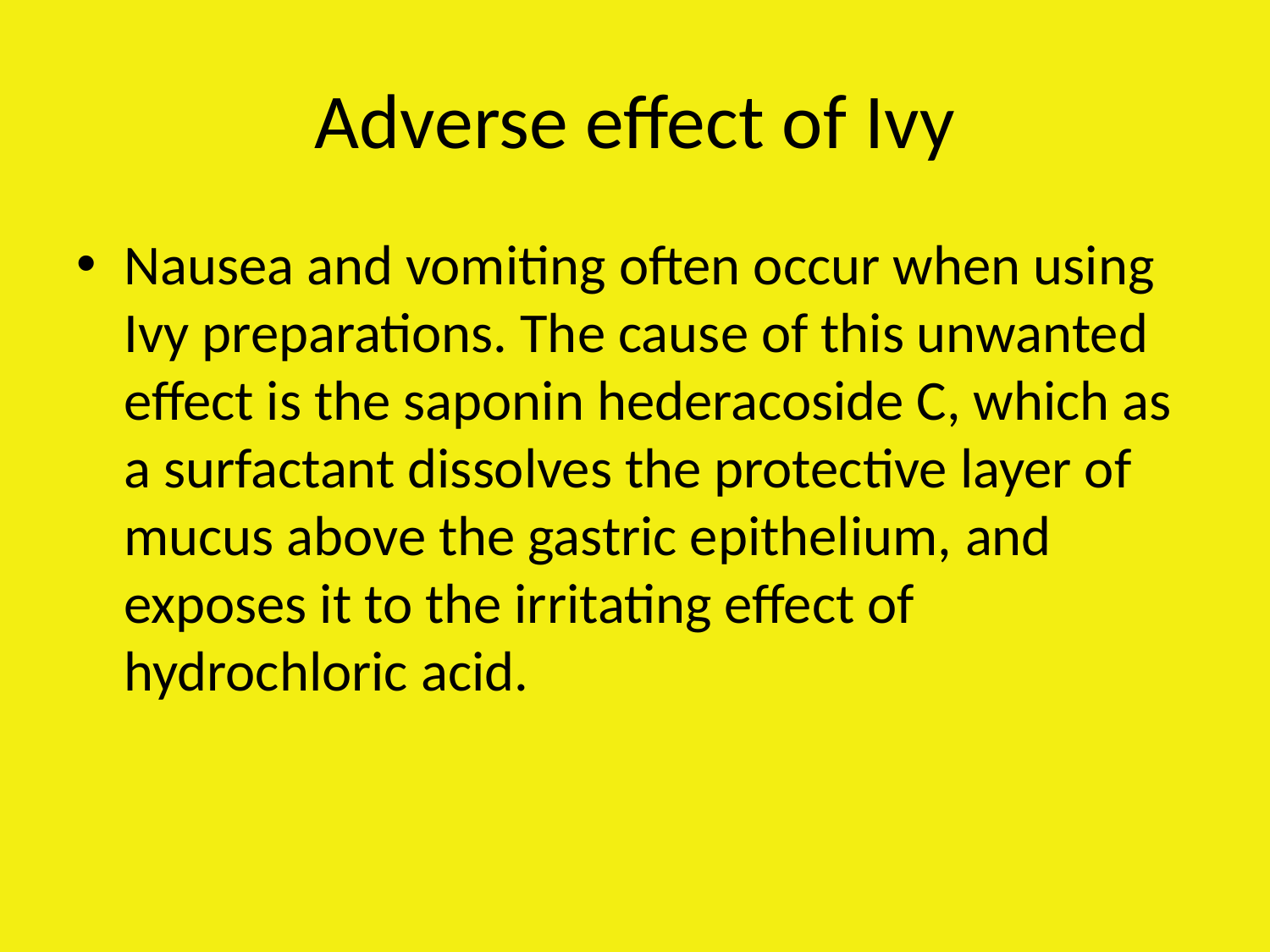

# Adverse effect of Ivy
Nausea and vomiting often occur when using Ivy preparations. The cause of this unwanted effect is the saponin hederacoside C, which as a surfactant dissolves the protective layer of mucus above the gastric epithelium, and exposes it to the irritating effect of hydrochloric acid.